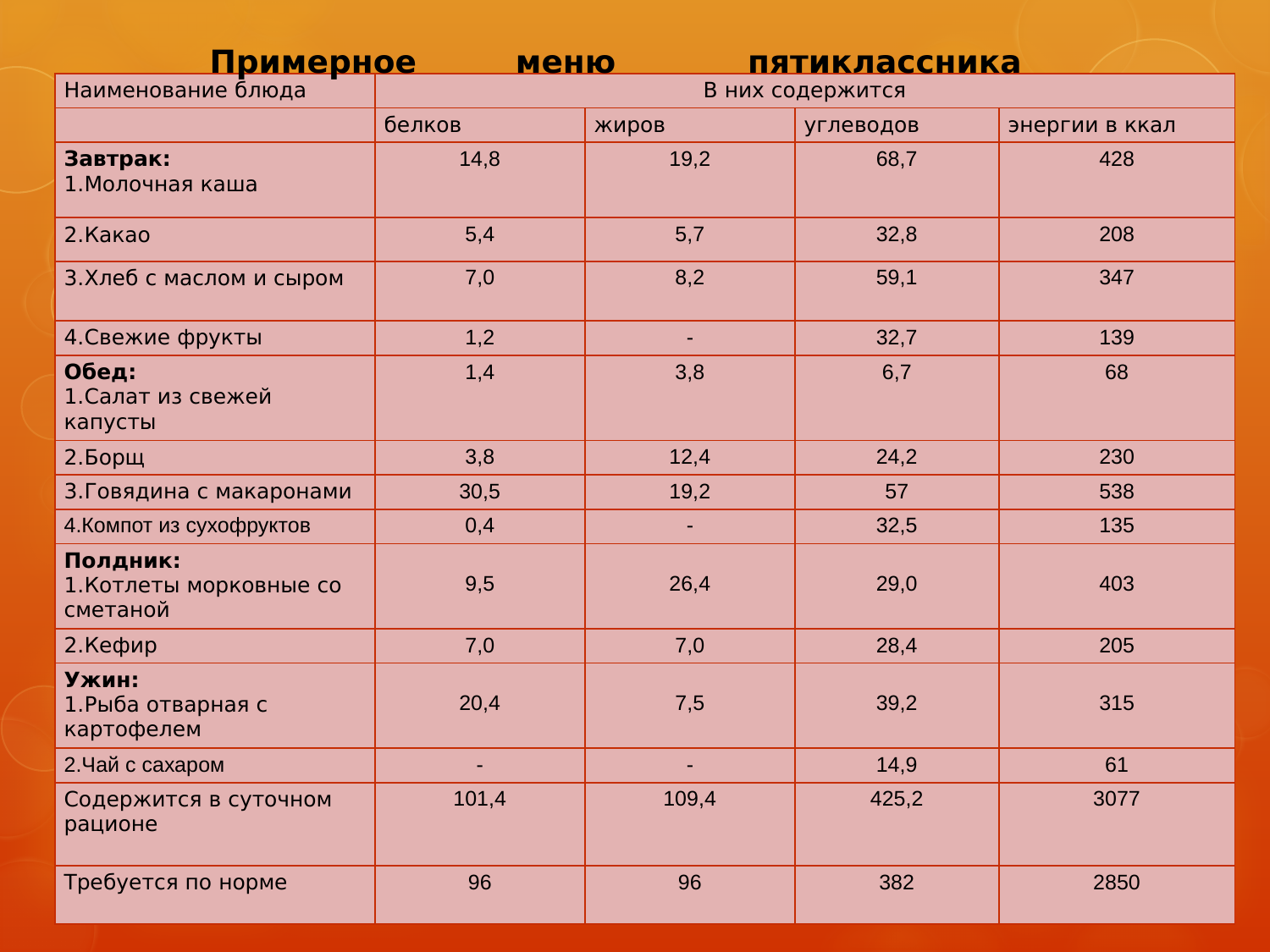

Примерное         меню            пятиклассника
| Наименование блюда | В них содержится |  |  |  |
| --- | --- | --- | --- | --- |
|  | белков | жиров | углеводов | энергии в ккал |
| Завтрак: 1.Молочная каша | 14,8 | 19,2 | 68,7 | 428 |
| 2.Какао | 5,4 | 5,7 | 32,8 | 208 |
| 3.Хлеб с маслом и сыром | 7,0 | 8,2 | 59,1 | 347 |
| 4.Свежие фрукты | 1,2 | - | 32,7 | 139 |
| Обед: 1.Салат из свежей капусты | 1,4 | 3,8 | 6,7 | 68 |
| 2.Борщ | 3,8 | 12,4 | 24,2 | 230 |
| 3.Говядина с макаронами | 30,5 | 19,2 | 57 | 538 |
| 4.Компот из сухофруктов | 0,4 | - | 32,5 | 135 |
| Полдник: 1.Котлеты морковные со сметаной | 9,5 | 26,4 | 29,0 | 403 |
| 2.Кефир | 7,0 | 7,0 | 28,4 | 205 |
| Ужин: 1.Рыба отварная с картофелем | 20,4 | 7,5 | 39,2 | 315 |
| 2.Чай с сахаром | - | - | 14,9 | 61 |
| Содержится в суточном рационе | 101,4 | 109,4 | 425,2 | 3077 |
| Требуется по норме | 96 | 96 | 382 | 2850 |
Составить примерное меню на один день